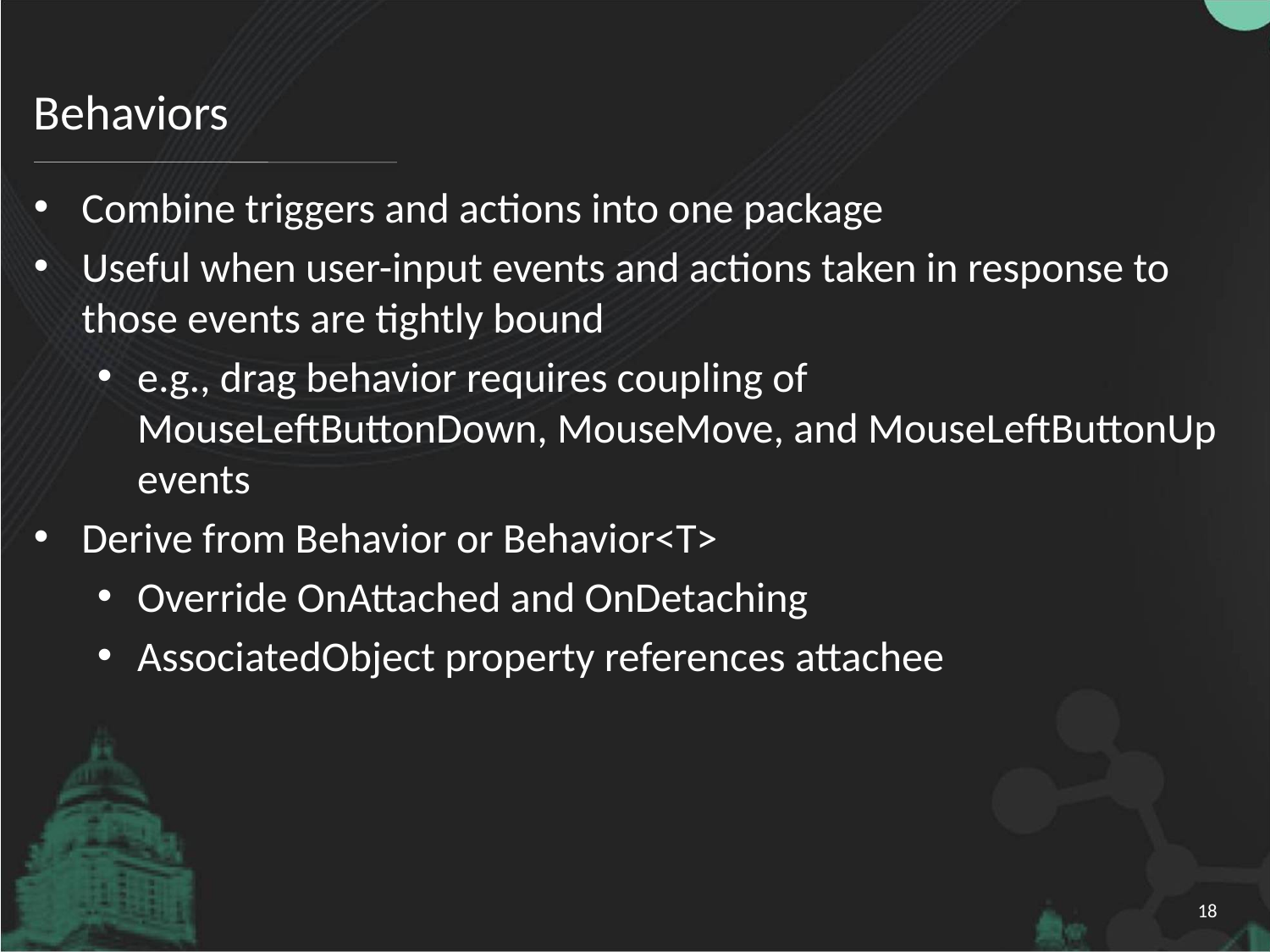

# Behaviors
Combine triggers and actions into one package
Useful when user-input events and actions taken in response to those events are tightly bound
e.g., drag behavior requires coupling of MouseLeftButtonDown, MouseMove, and MouseLeftButtonUp events
Derive from Behavior or Behavior<T>
Override OnAttached and OnDetaching
AssociatedObject property references attachee

18